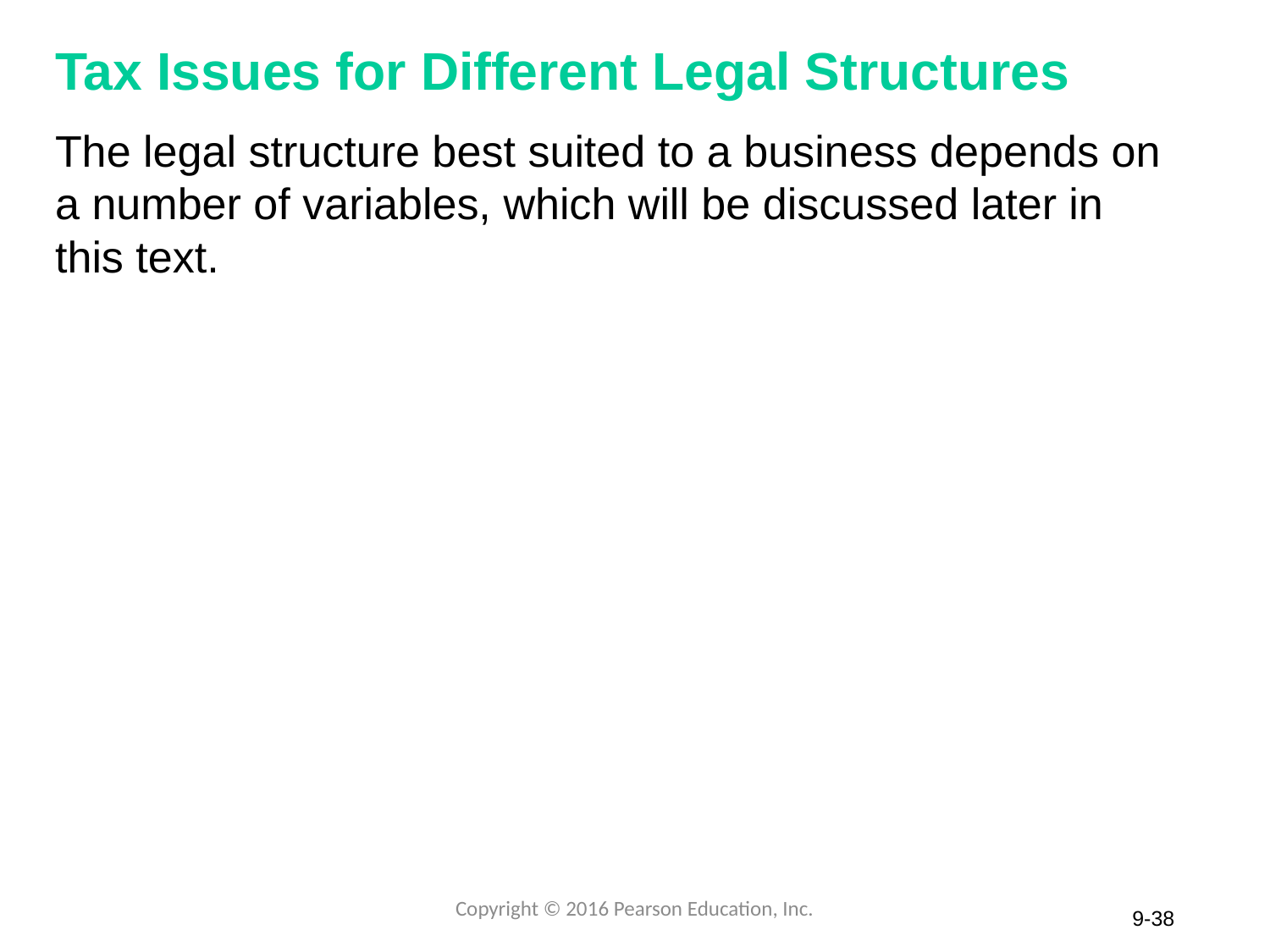

# Tax Issues for Different Legal Structures
The legal structure best suited to a business depends on a number of variables, which will be discussed later in this text.

Copyright © 2016 Pearson Education, Inc.